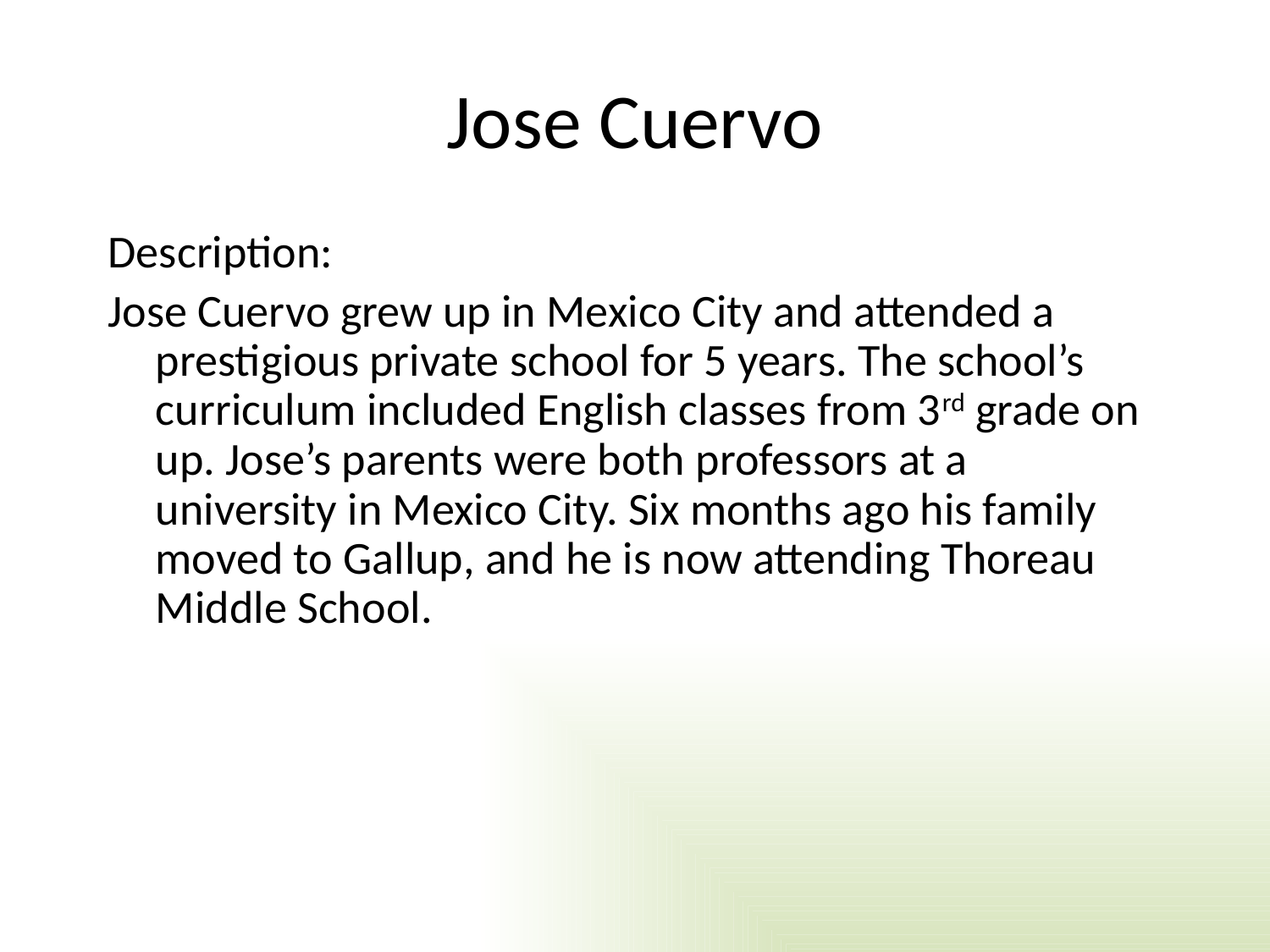

# Jose Cuervo
Description:
Jose Cuervo grew up in Mexico City and attended a prestigious private school for 5 years. The school’s curriculum included English classes from 3rd grade on up. Jose’s parents were both professors at a university in Mexico City. Six months ago his family moved to Gallup, and he is now attending Thoreau Middle School.